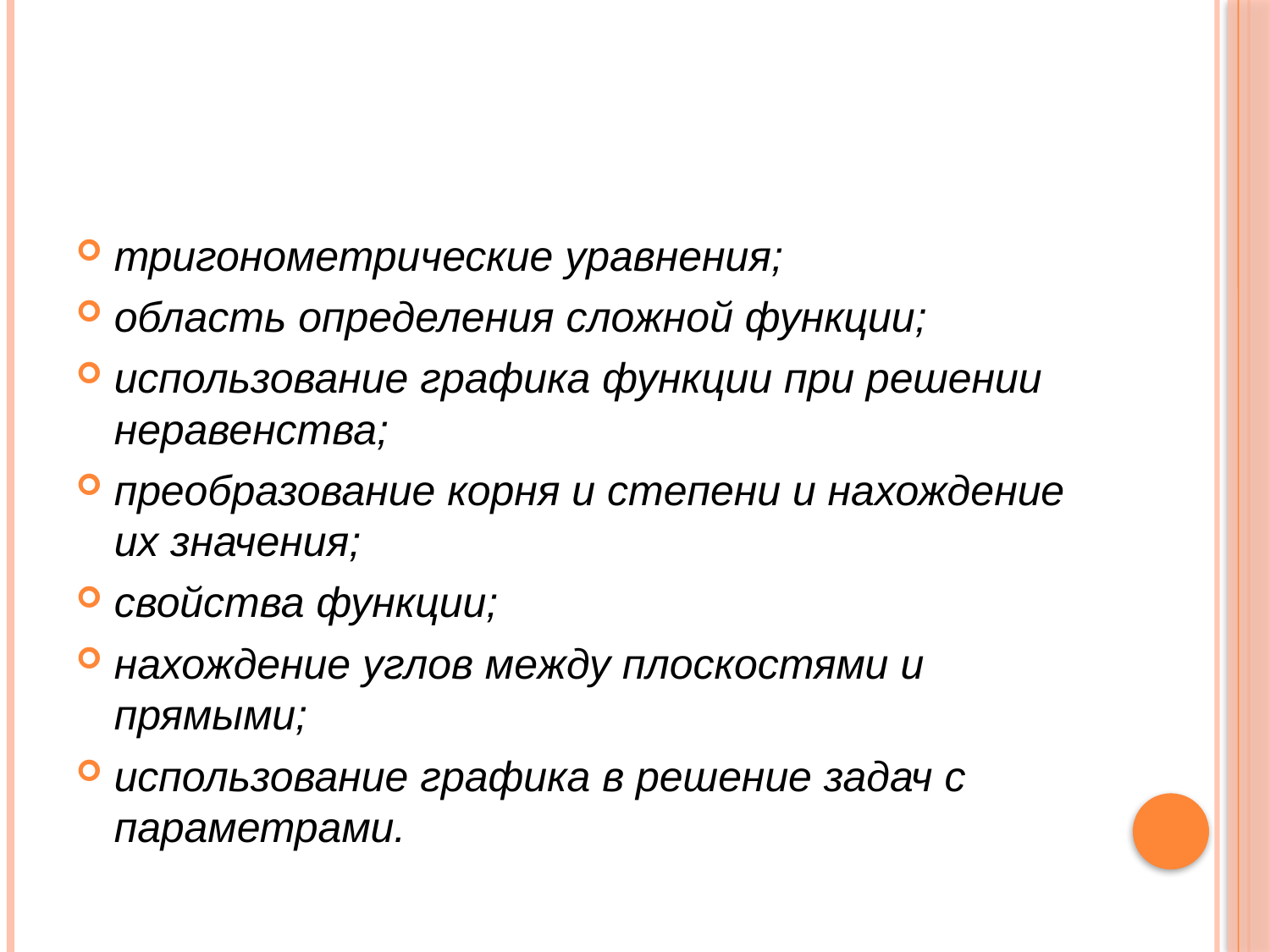

#
тригонометрические уравнения;
область определения сложной функции;
использование графика функции при решении неравенства;
преобразование корня и степени и нахождение их значения;
свойства функции;
нахождение углов между плоскостями и прямыми;
использование графика в решение задач с параметрами.